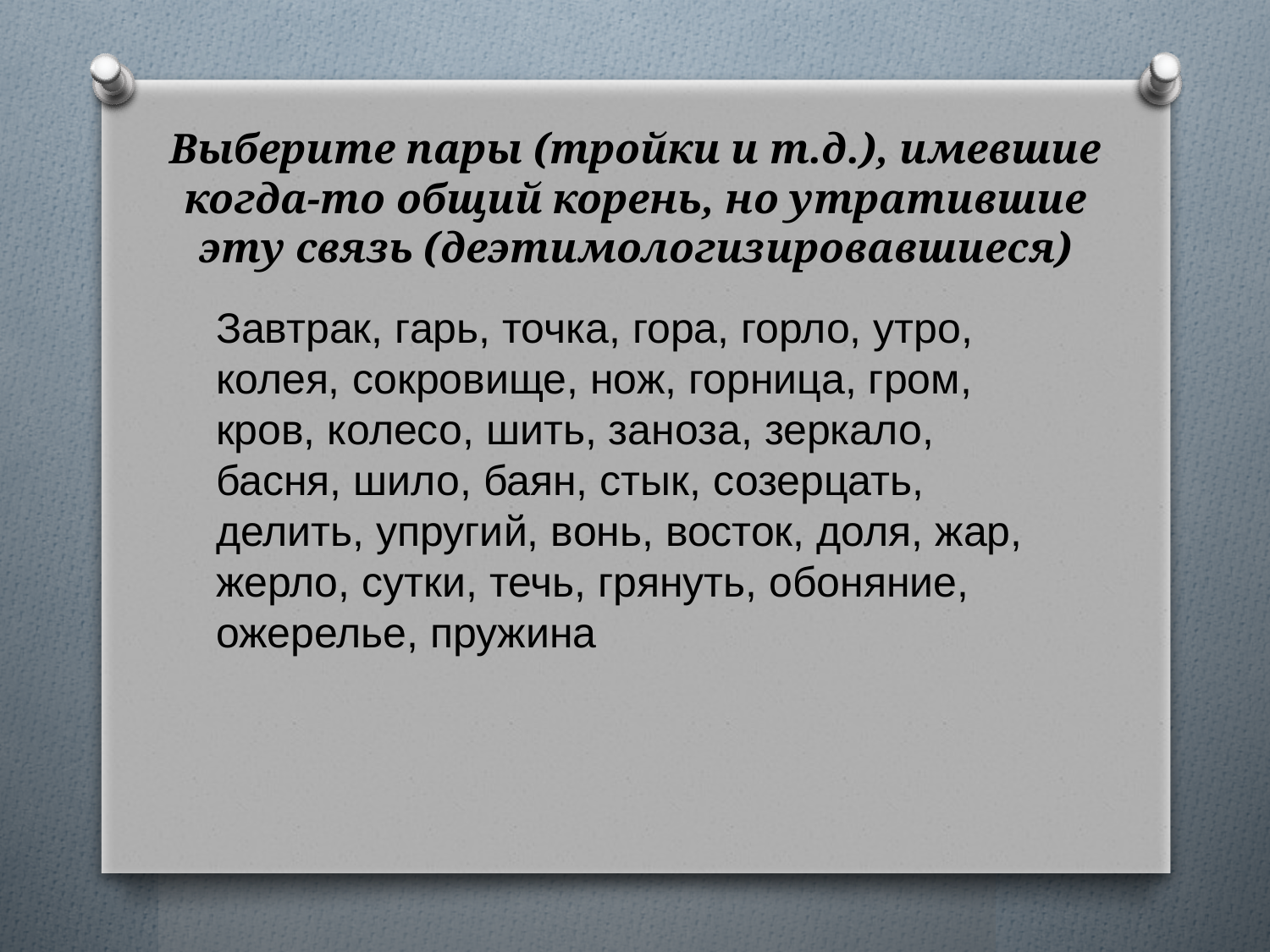

# Выберите пары (тройки и т.д.), имевшие когда-то общий корень, но утратившие эту связь (деэтимологизировавшиеся)
Завтрак, гарь, точка, гора, горло, утро, колея, сокровище, нож, горница, гром, кров, колесо, шить, заноза, зеркало, басня, шило, баян, стык, созерцать, делить, упругий, вонь, восток, доля, жар, жерло, сутки, течь, грянуть, обоняние, ожерелье, пружина